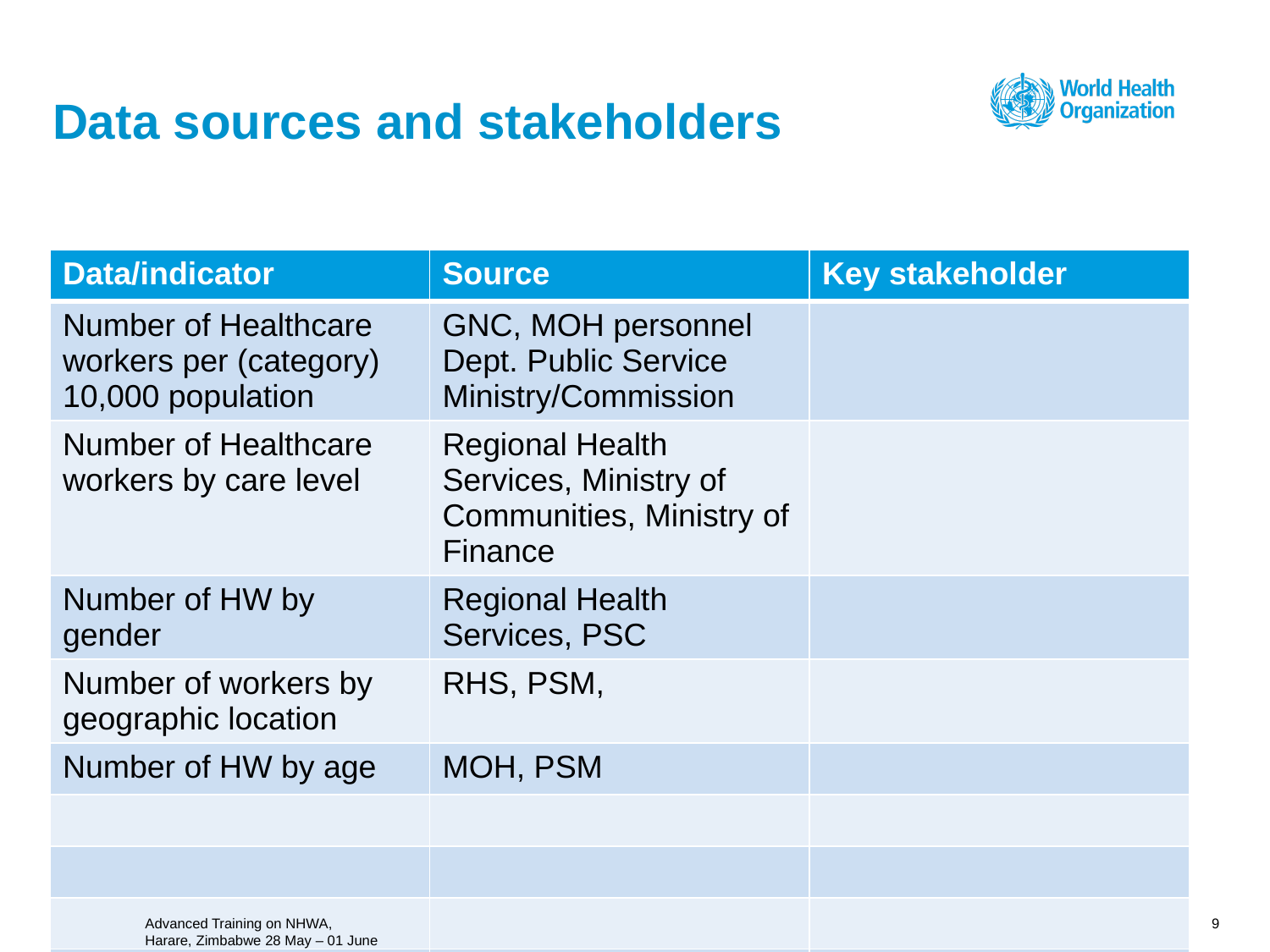

# Data sources and stakeholders

| Data/indicator | Source | Key stakeholder |
| --- | --- | --- |
| Number of Healthcare workers per (category) 10,000 population | GNC, MOH personnel Dept. Public Service Ministry/Commission |  |
| Number of Healthcare workers by care level | Regional Health Services, Ministry of Communities, Ministry of Finance |  |
| Number of HW by gender | Regional Health Services, PSC |  |
| Number of workers by geographic location | RHS, PSM, |  |
| Number of HW by age | MOH, PSM |  |
|  |  |  |
|  |  |  |
|  |  |  |
|  |  |  |
|  |  |  |

Advanced Training on NHWA, Harare, Zimbabwe 28 May – 01 June 2018
9